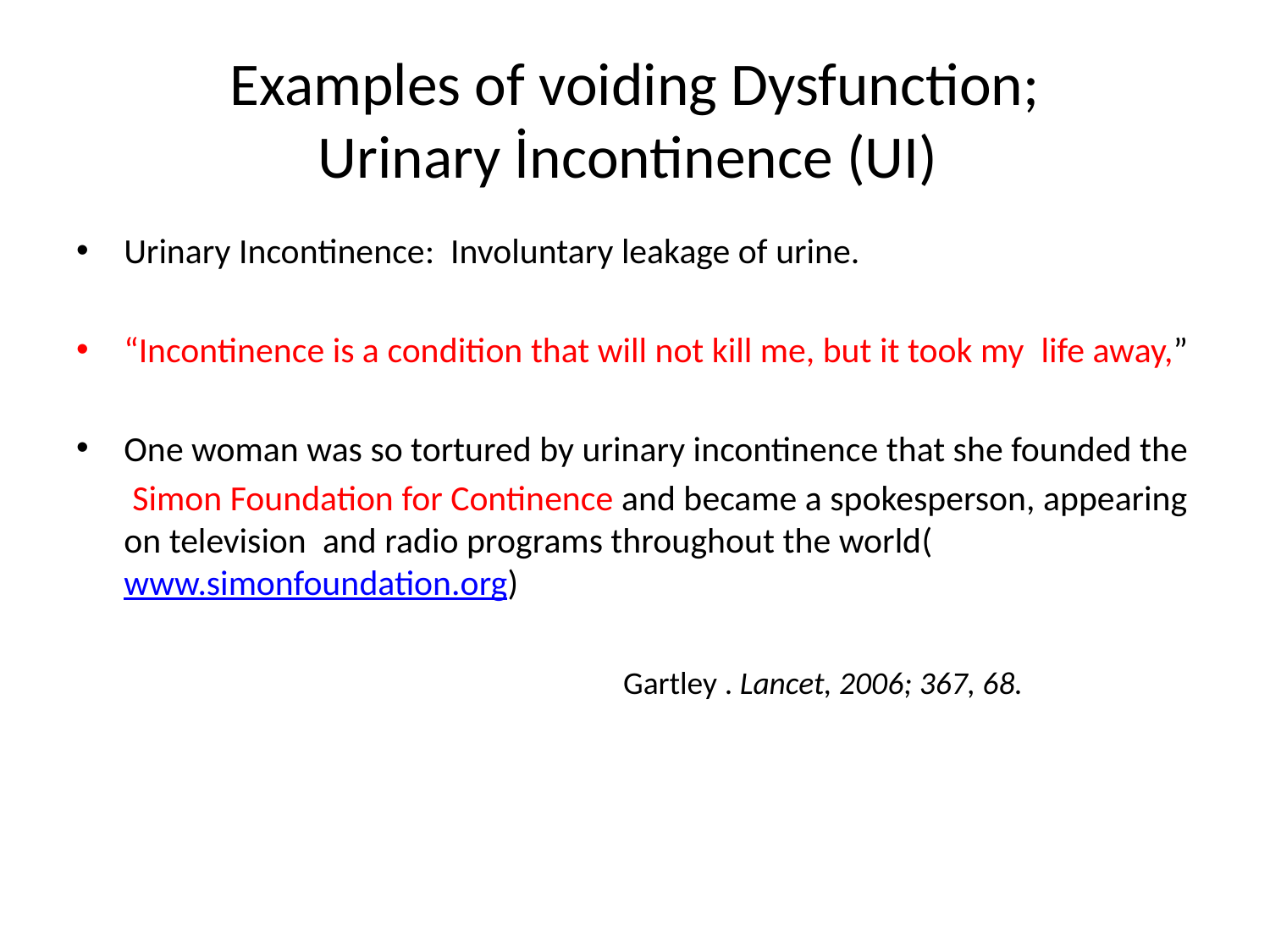

# Examples of voiding Dysfunction; Urinary İncontinence (UI)
Urinary Incontinence:  Involuntary leakage of urine.

“Incontinence is a condition that will not kill me, but it took my  life away,”

One woman was so tortured by urinary incontinence that she founded the
       Simon Foundation for Continence and became a spokesperson, appearing on television  and radio programs throughout the world(www.simonfoundation.org)

                                                                    Gartley . Lancet, 2006; 367, 68.